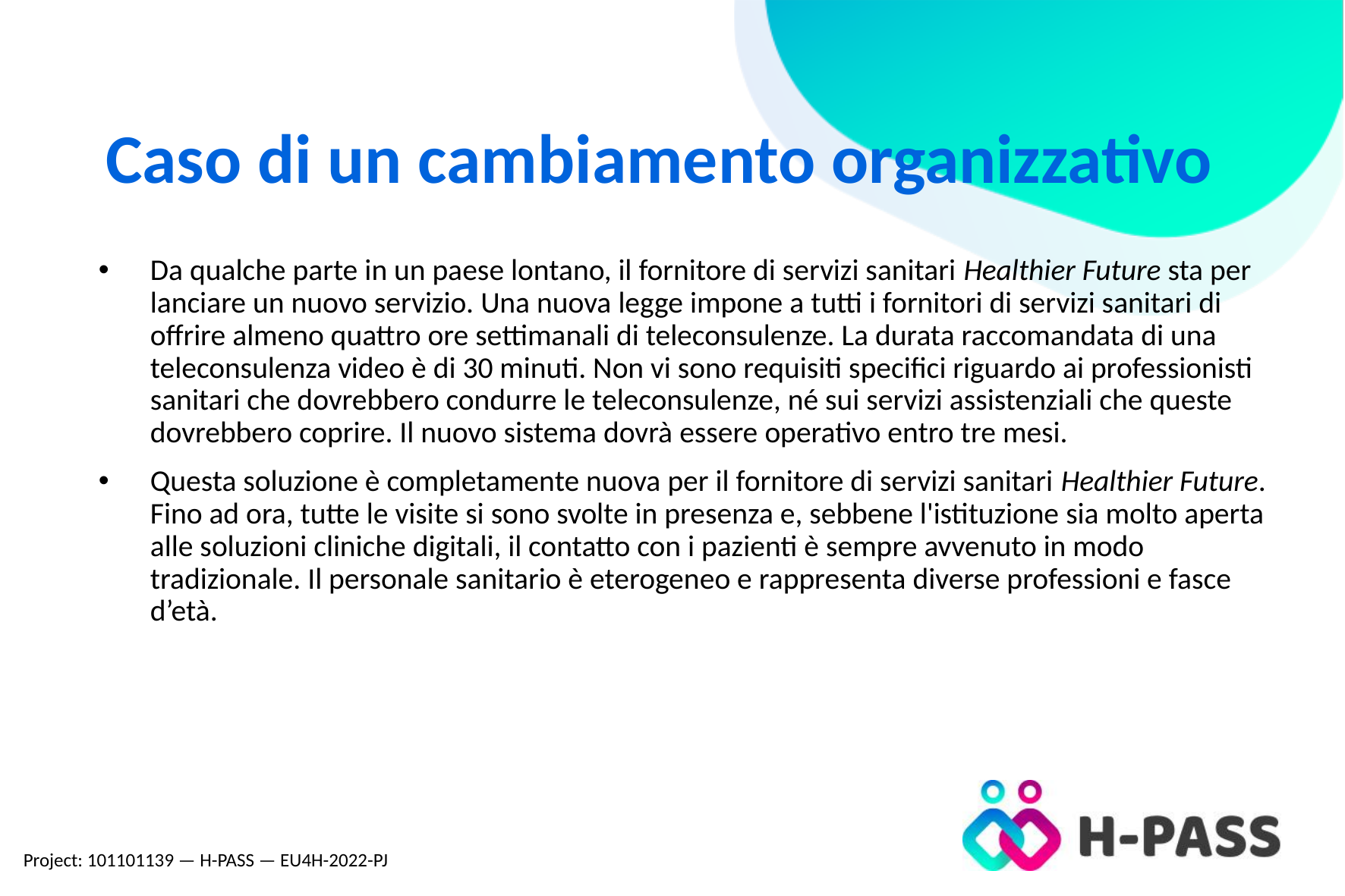

Caso di un cambiamento organizzativo
Da qualche parte in un paese lontano, il fornitore di servizi sanitari Healthier Future sta per lanciare un nuovo servizio. Una nuova legge impone a tutti i fornitori di servizi sanitari di offrire almeno quattro ore settimanali di teleconsulenze. La durata raccomandata di una teleconsulenza video è di 30 minuti. Non vi sono requisiti specifici riguardo ai professionisti sanitari che dovrebbero condurre le teleconsulenze, né sui servizi assistenziali che queste dovrebbero coprire. Il nuovo sistema dovrà essere operativo entro tre mesi.
Questa soluzione è completamente nuova per il fornitore di servizi sanitari Healthier Future. Fino ad ora, tutte le visite si sono svolte in presenza e, sebbene l'istituzione sia molto aperta alle soluzioni cliniche digitali, il contatto con i pazienti è sempre avvenuto in modo tradizionale. Il personale sanitario è eterogeneo e rappresenta diverse professioni e fasce d’età.

Project: 101101139 — H-PASS — EU4H-2022-PJ